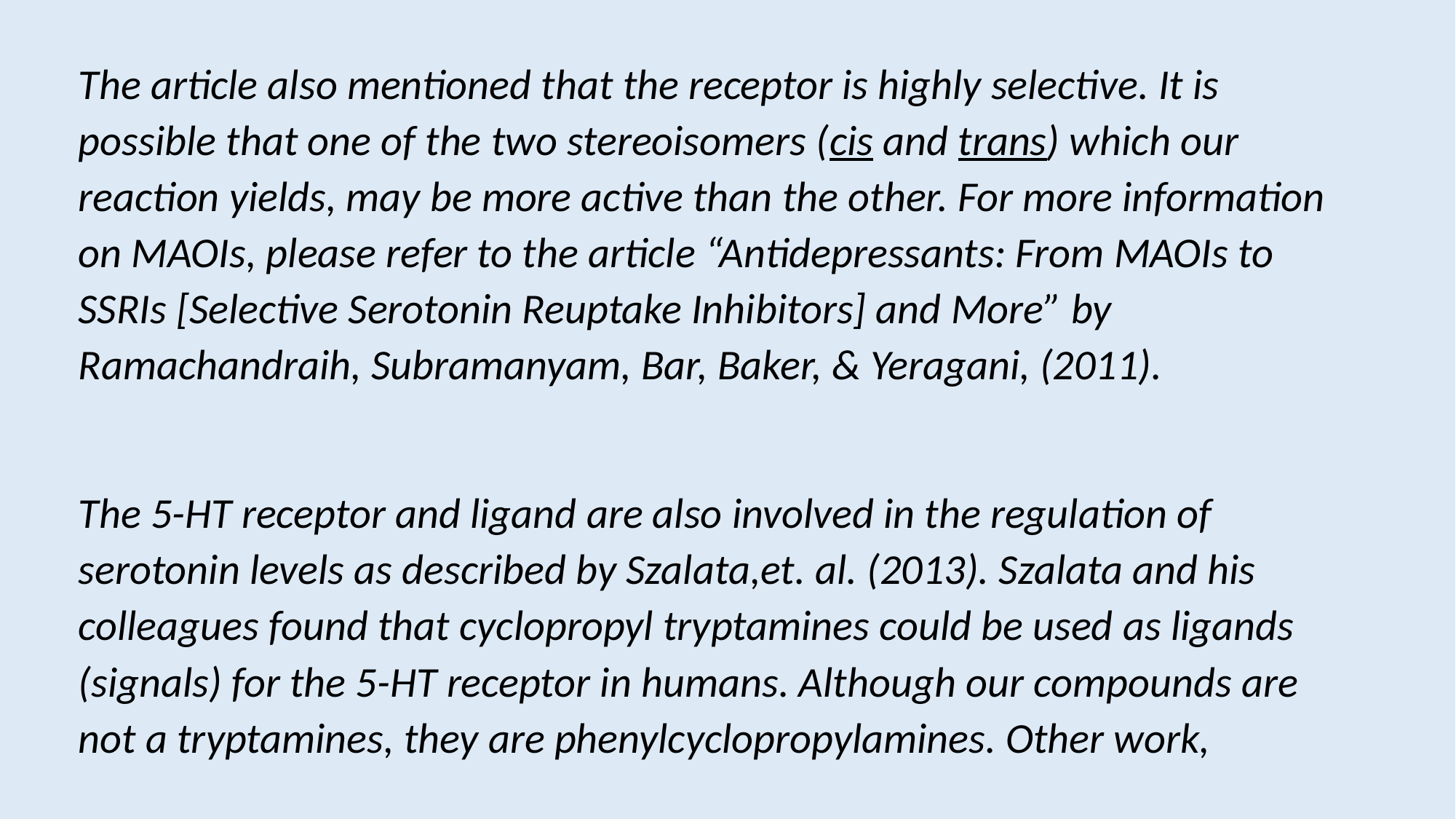

The article also mentioned that the receptor is highly selective. It is possible that one of the two stereoisomers (cis and trans) which our reaction yields, may be more active than the other. For more information on MAOIs, please refer to the article “Antidepressants: From MAOIs to SSRIs [Selective Serotonin Reuptake Inhibitors] and More” by Ramachandraih, Subramanyam, Bar, Baker, & Yeragani, (2011).

The 5-HT receptor and ligand are also involved in the regulation of serotonin levels as described by Szalata,et. al. (2013). Szalata and his colleagues found that cyclopropyl tryptamines could be used as ligands (signals) for the 5-HT receptor in humans. Although our compounds are not a tryptamines, they are phenylcyclopropylamines. Other work,